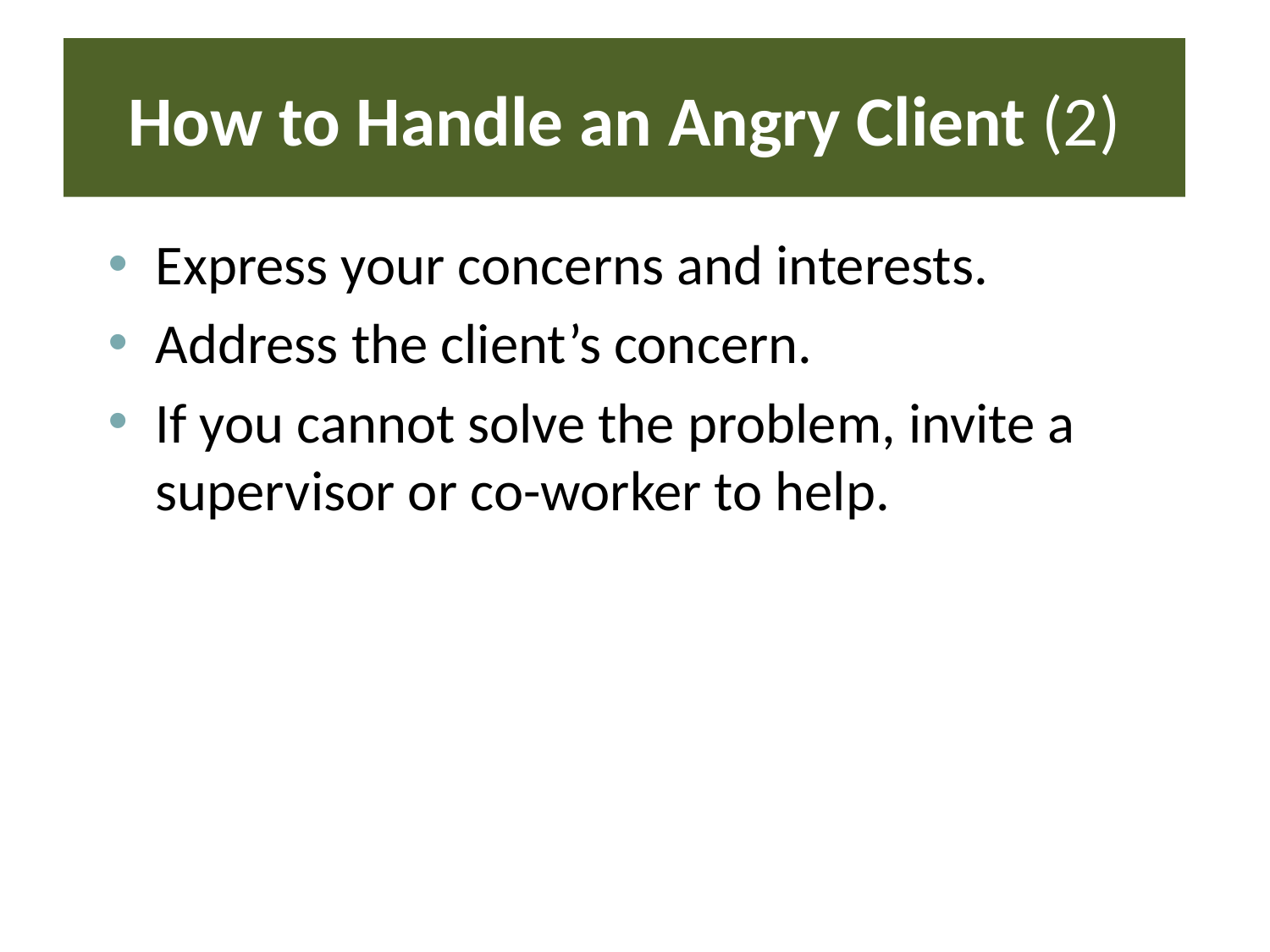

# How to Handle an Angry Client (2)
Express your concerns and interests.
Address the client’s concern.
If you cannot solve the problem, invite a supervisor or co-worker to help.